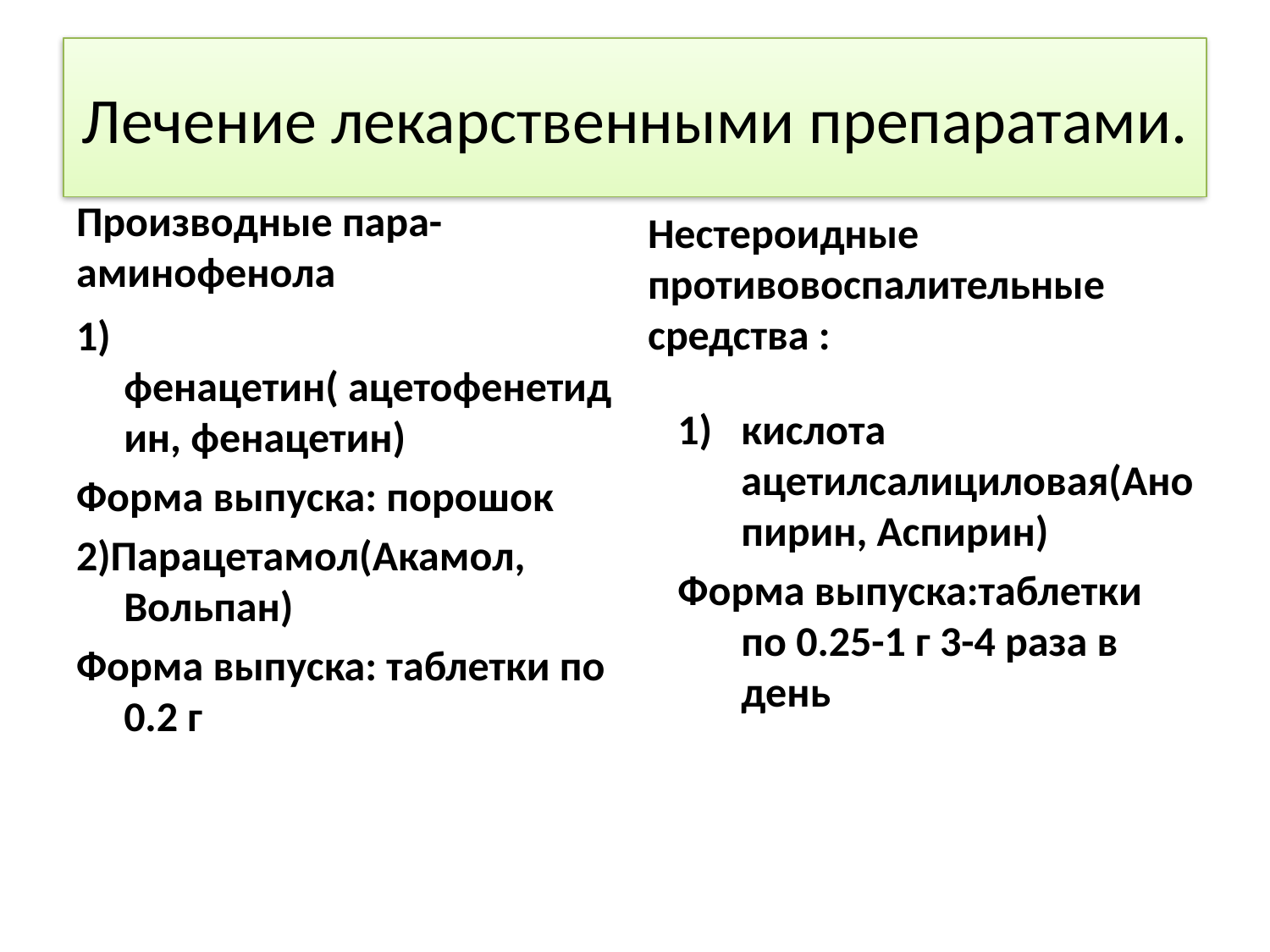

# Лечение лекарственными препаратами.
Производные пара-аминофенола
Нестероидные противовоспалительные средства :
1) фенацетин( ацетофенетидин, фенацетин)
Форма выпуска: порошок
2)Парацетамол(Акамол, Вольпан)
Форма выпуска: таблетки по 0.2 г

кислота ацетилсалициловая(Анопирин, Аспирин)
Форма выпуска:таблетки по 0.25-1 г 3-4 раза в день